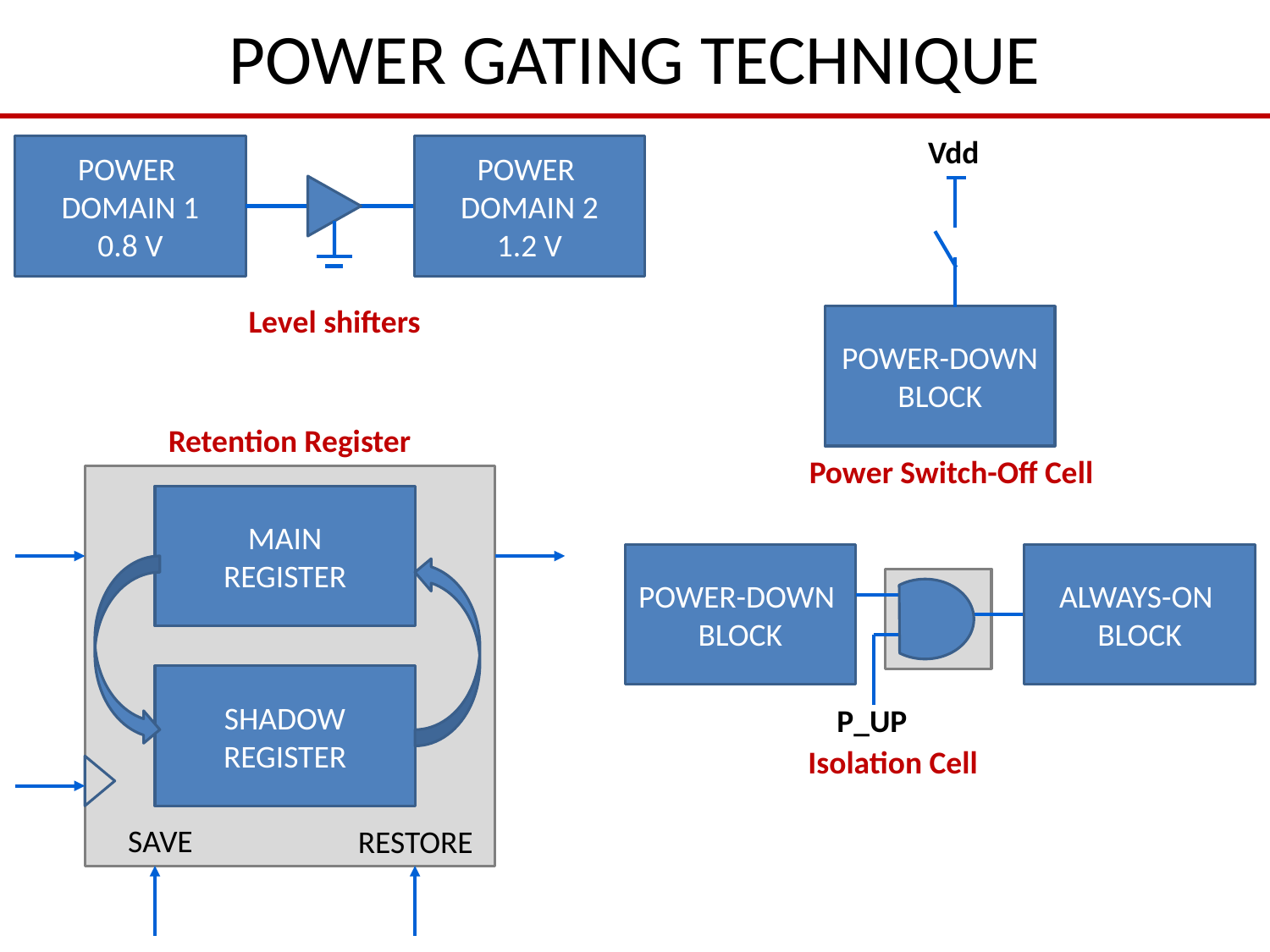

# POWER GATING TECHNIQUE
Vdd
POWER-DOWN
BLOCK
POWER
DOMAIN 1
0.8 V
POWER
DOMAIN 2
1.2 V

Level shifters
Retention Register
Power Switch-Off Cell

MAIN
REGISTER

SHADOW
REGISTER

SAVE
RESTORE
POWER-DOWN
BLOCK
ALWAYS-ON
BLOCK

P_UP
Isolation Cell